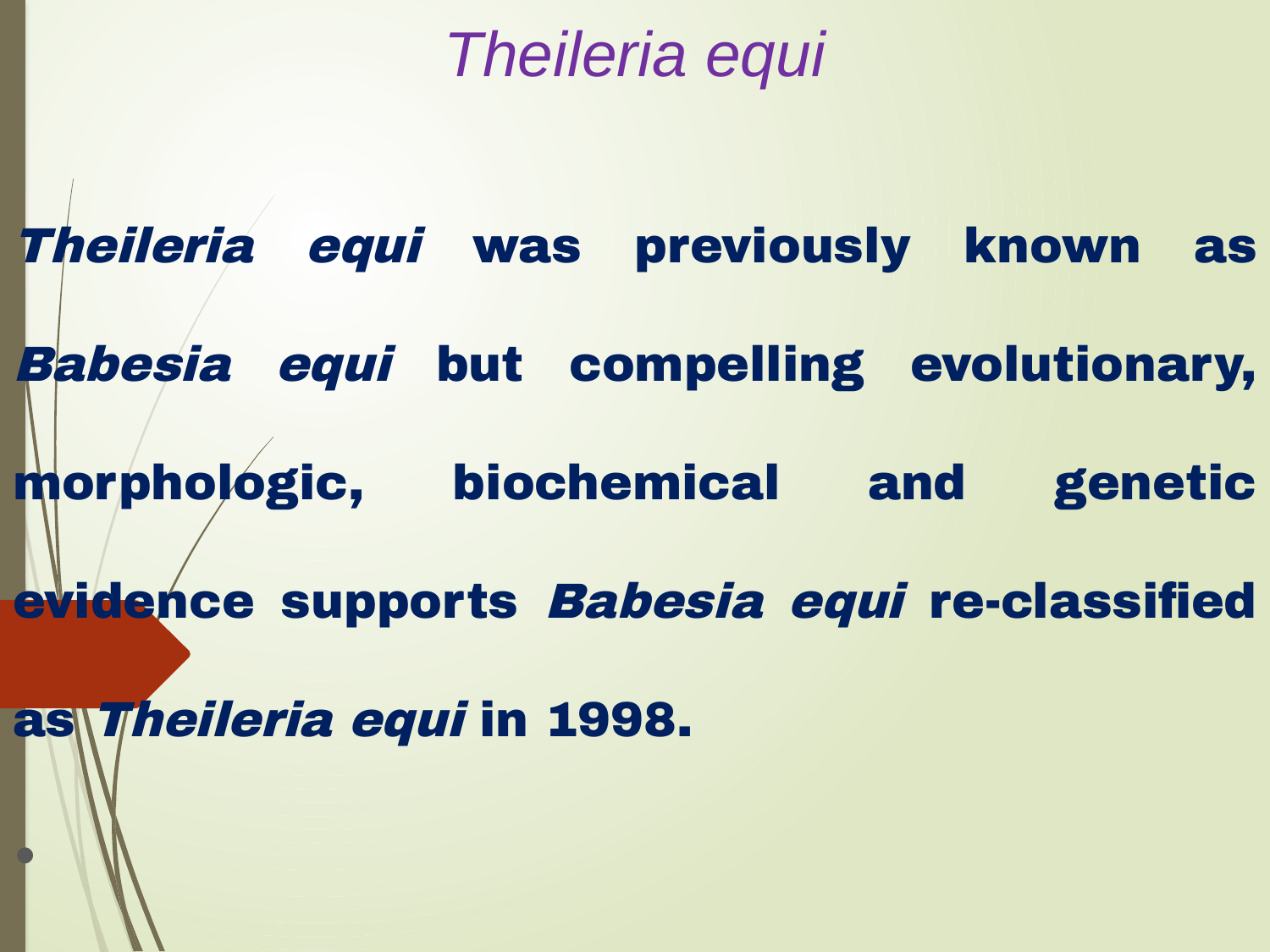

# Theileria equi
Theileria equi was previously known as Babesia equi but compelling evolutionary, morphologic, biochemical and genetic evidence supports Babesia equi re-classified as Theileria equi in 1998.
•